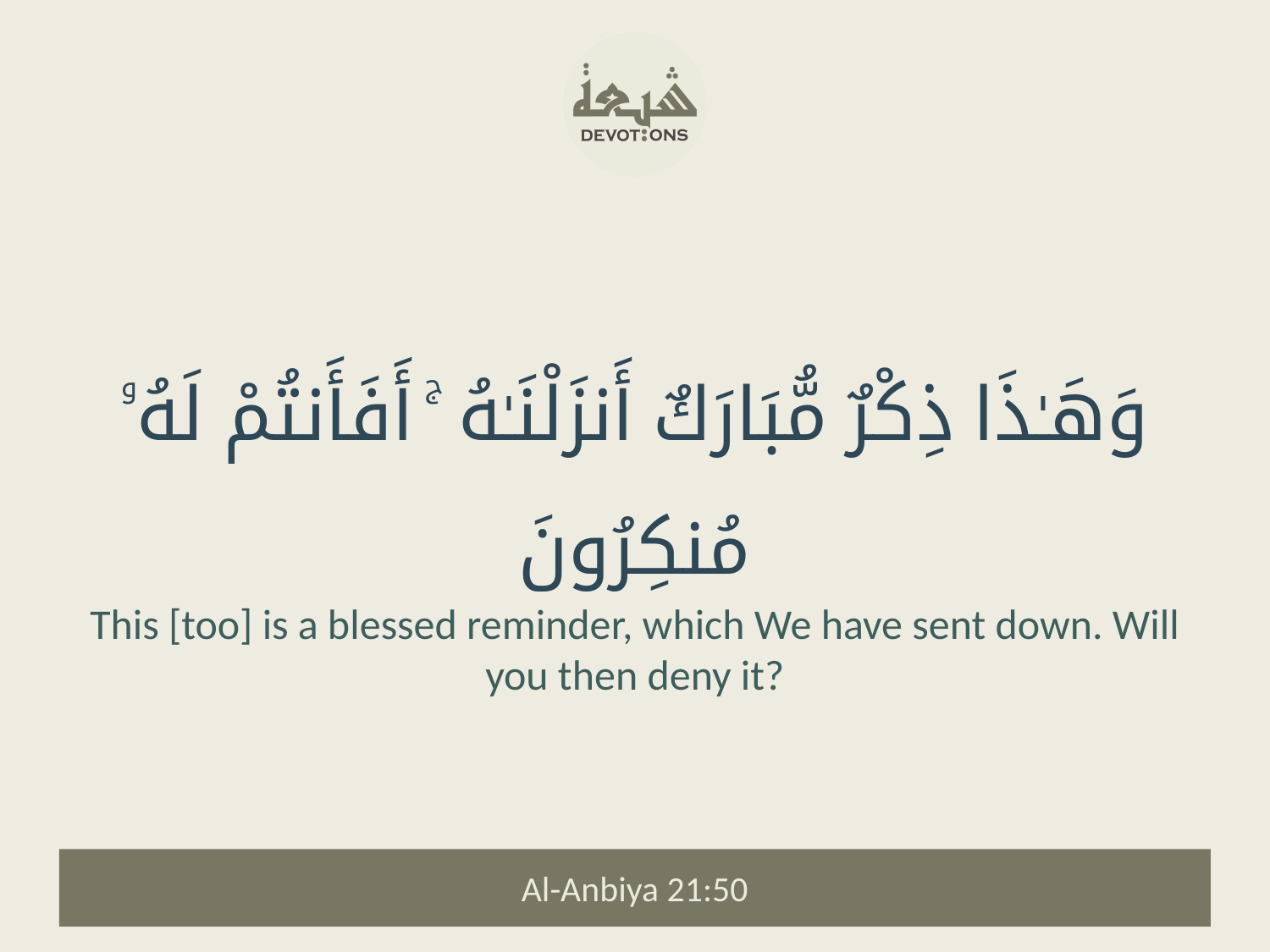

وَهَـٰذَا ذِكْرٌ مُّبَارَكٌ أَنزَلْنَـٰهُ ۚ أَفَأَنتُمْ لَهُۥ مُنكِرُونَ
This [too] is a blessed reminder, which We have sent down. Will you then deny it?
Al-Anbiya 21:50